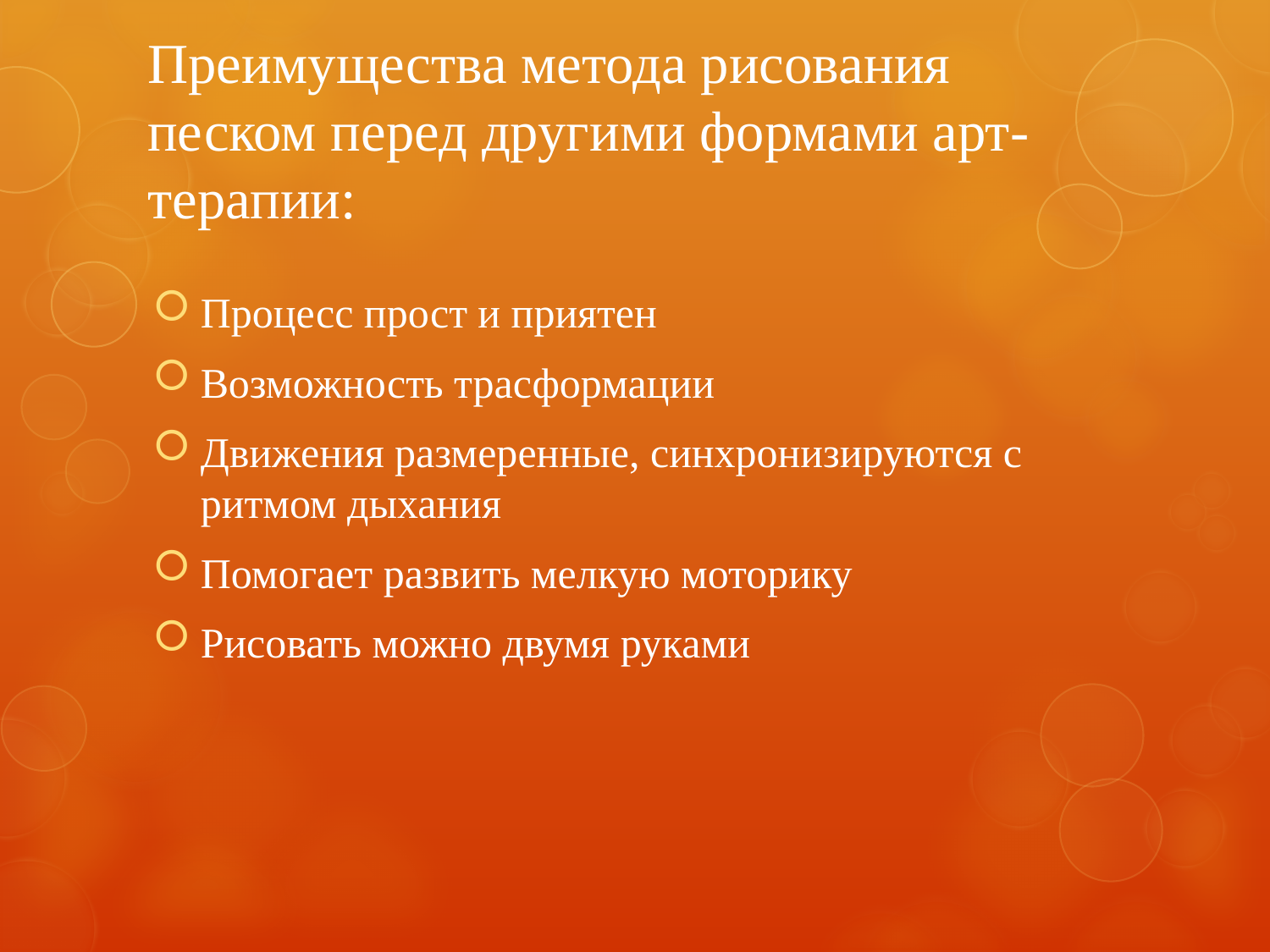

Процесс прост и приятен
Возможность трасформации
Движения размеренные, синхронизируются с ритмом дыхания
Помогает развить мелкую моторику
Рисовать можно двумя руками
# Преимущества метода рисования песком перед другими формами арт-терапии: